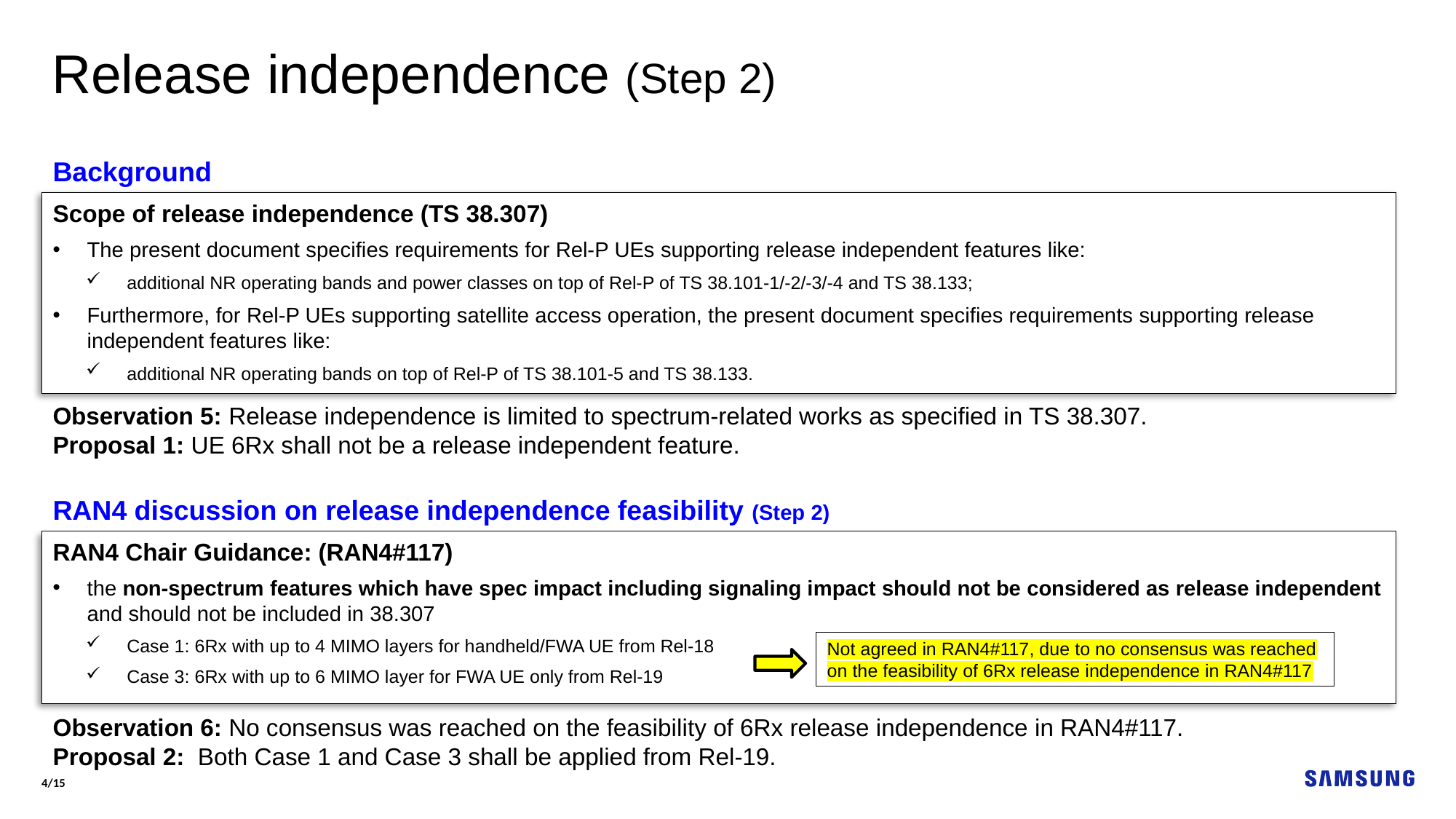

Release independence (Step 2)
Background
Scope of release independence (TS 38.307)
The present document specifies requirements for Rel-P UEs supporting release independent features like:
additional NR operating bands and power classes on top of Rel-P of TS 38.101-1/-2/-3/-4 and TS 38.133;
Furthermore, for Rel-P UEs supporting satellite access operation, the present document specifies requirements supporting release independent features like:
additional NR operating bands on top of Rel-P of TS 38.101-5 and TS 38.133.
Observation 5: Release independence is limited to spectrum-related works as specified in TS 38.307.
Proposal 1: UE 6Rx shall not be a release independent feature.
RAN4 discussion on release independence feasibility (Step 2)
RAN4 Chair Guidance: (RAN4#117)
the non-spectrum features which have spec impact including signaling impact should not be considered as release independent and should not be included in 38.307
Case 1: 6Rx with up to 4 MIMO layers for handheld/FWA UE from Rel-18
Case 3: 6Rx with up to 6 MIMO layer for FWA UE only from Rel-19
Not agreed in RAN4#117, due to no consensus was reached on the feasibility of 6Rx release independence in RAN4#117

Observation 6: No consensus was reached on the feasibility of 6Rx release independence in RAN4#117.
Proposal 2:  Both Case 1 and Case 3 shall be applied from Rel-19.